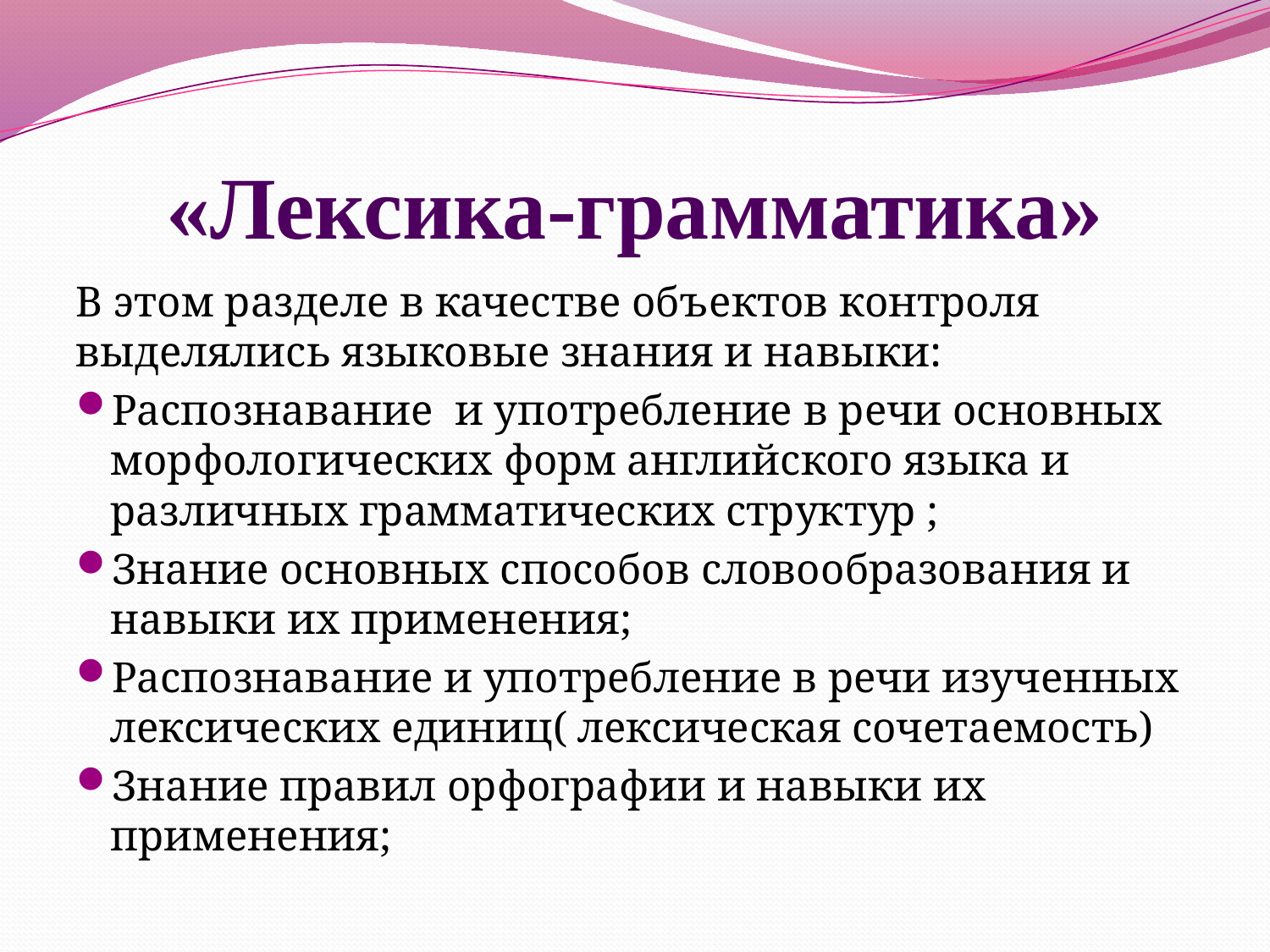

# «Лексика-грамматика»
В этом разделе в качестве объектов контроля выделялись языковые знания и навыки:
Распознавание  и употребление в речи основных морфологических форм английского языка и различных грамматических структур ;
Знание основных способов словообразования и навыки их применения;
Распознавание и употребление в речи изученных лексических единиц( лексическая сочетаемость)
Знание правил орфографии и навыки их применения;